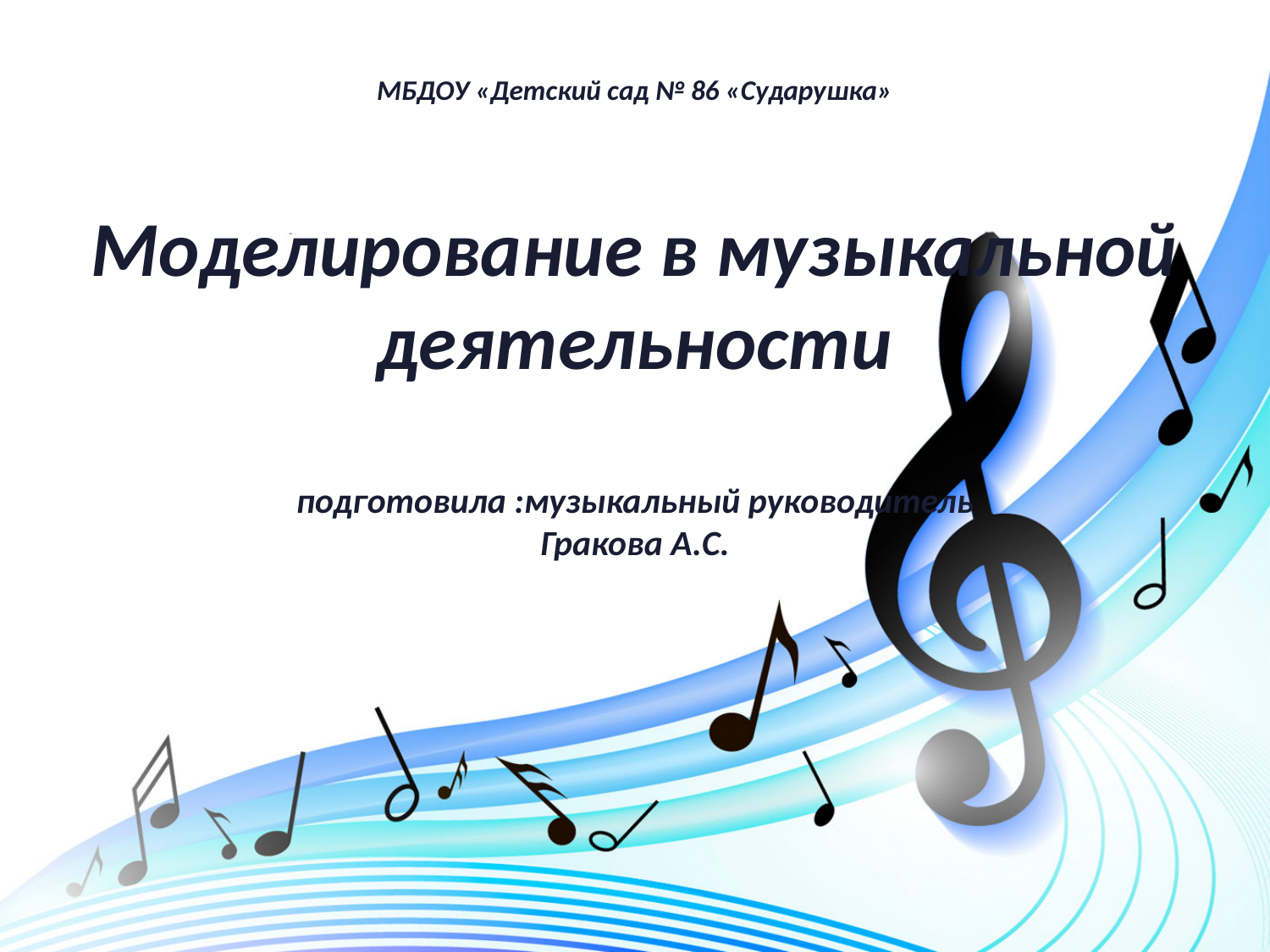

# МБДОУ «Детский сад № 86 «Сударушка» Моделирование в музыкальной деятельности подготовила :музыкальный руководитель Гракова А.С.